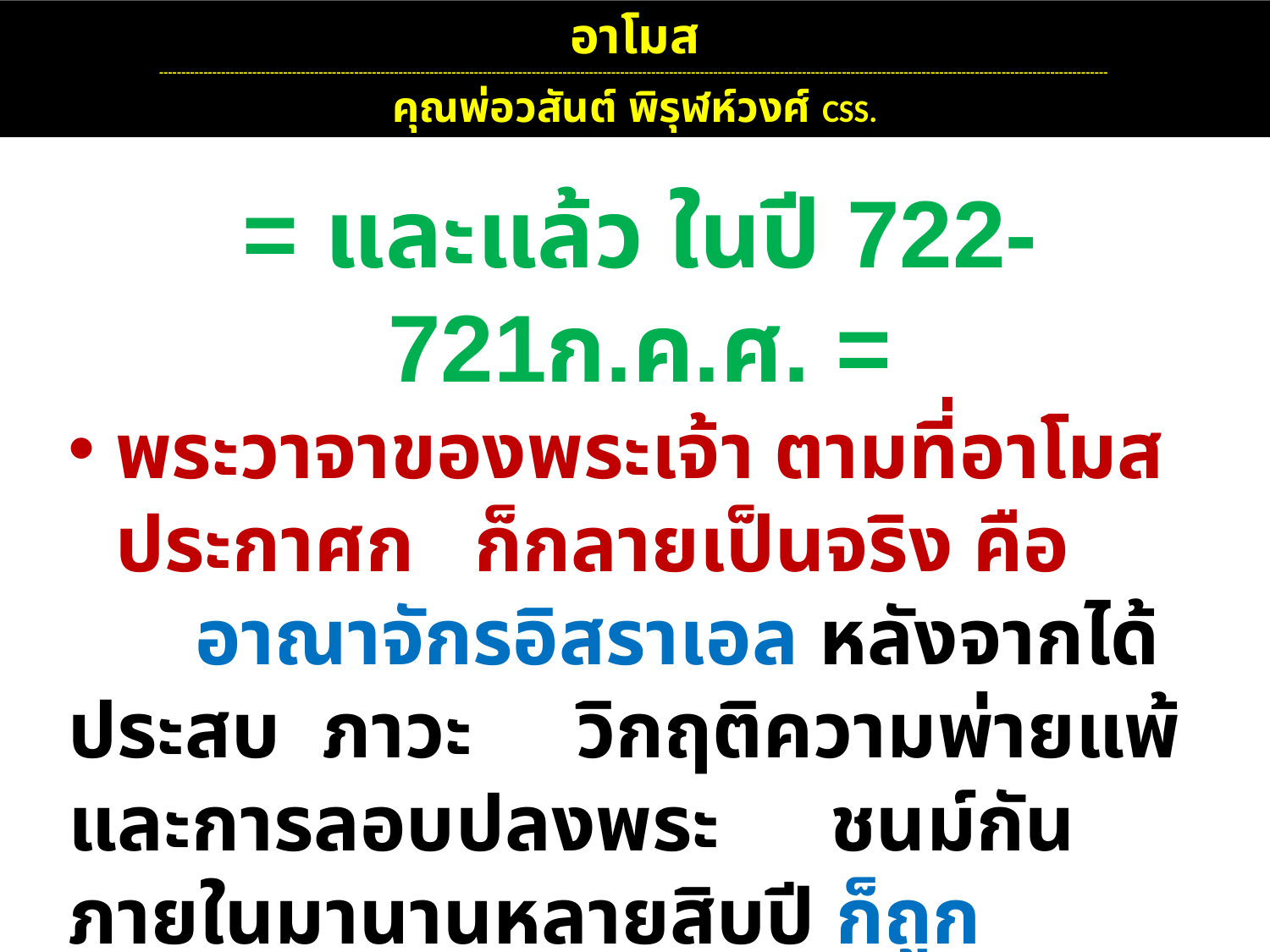

อาโมส
----------------------------------------------------------------------------------------------------------------------------------------------------------------------------------------------------------------------
คุณพ่อวสันต์ พิรุฬห์วงศ์ CSS.
= และแล้ว ในปี 722-721ก.ค.ศ. =
พระวาจาของพระเจ้า ตามที่อาโมสประกาศก   ก็กลายเป็นจริง คือ
	อาณาจักรอิสราเอล หลังจากได้ประสบ	ภาวะ	วิกฤติความพ่ายแพ้ และการลอบปลงพระ	ชนม์กันภายในมานานหลายสิบปี ก็ถูก	กองทัพของอัสซีเรียบุกเข้ายึดครอง และ	กวาดต้อนประชาชนไปเป็นเชลย